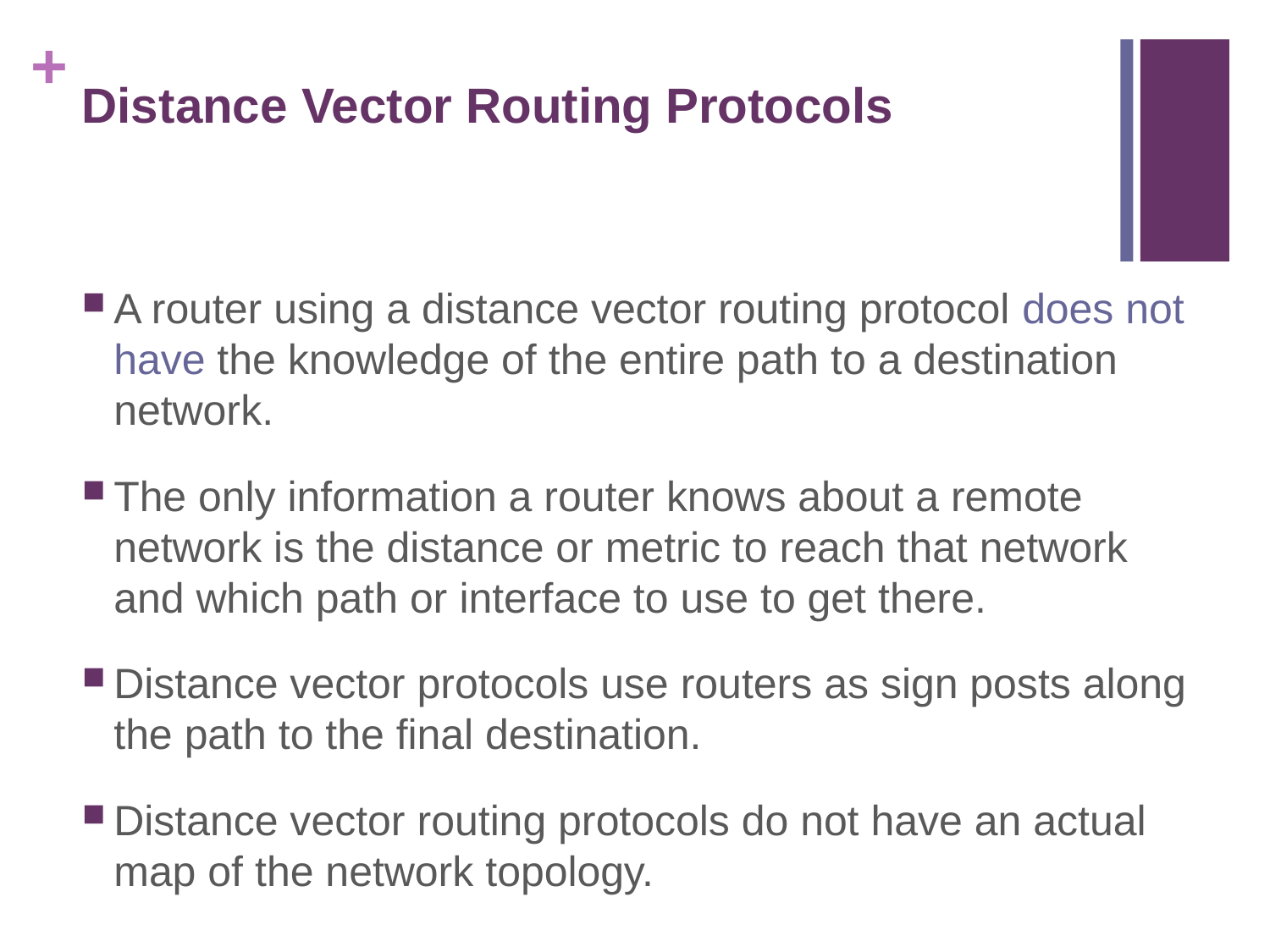

# Distance Vector Routing Protocols
A router using a distance vector routing protocol does not have the knowledge of the entire path to a destination network.
The only information a router knows about a remote network is the distance or metric to reach that network and which path or interface to use to get there.
Distance vector protocols use routers as sign posts along the path to the final destination.
Distance vector routing protocols do not have an actual map of the network topology.